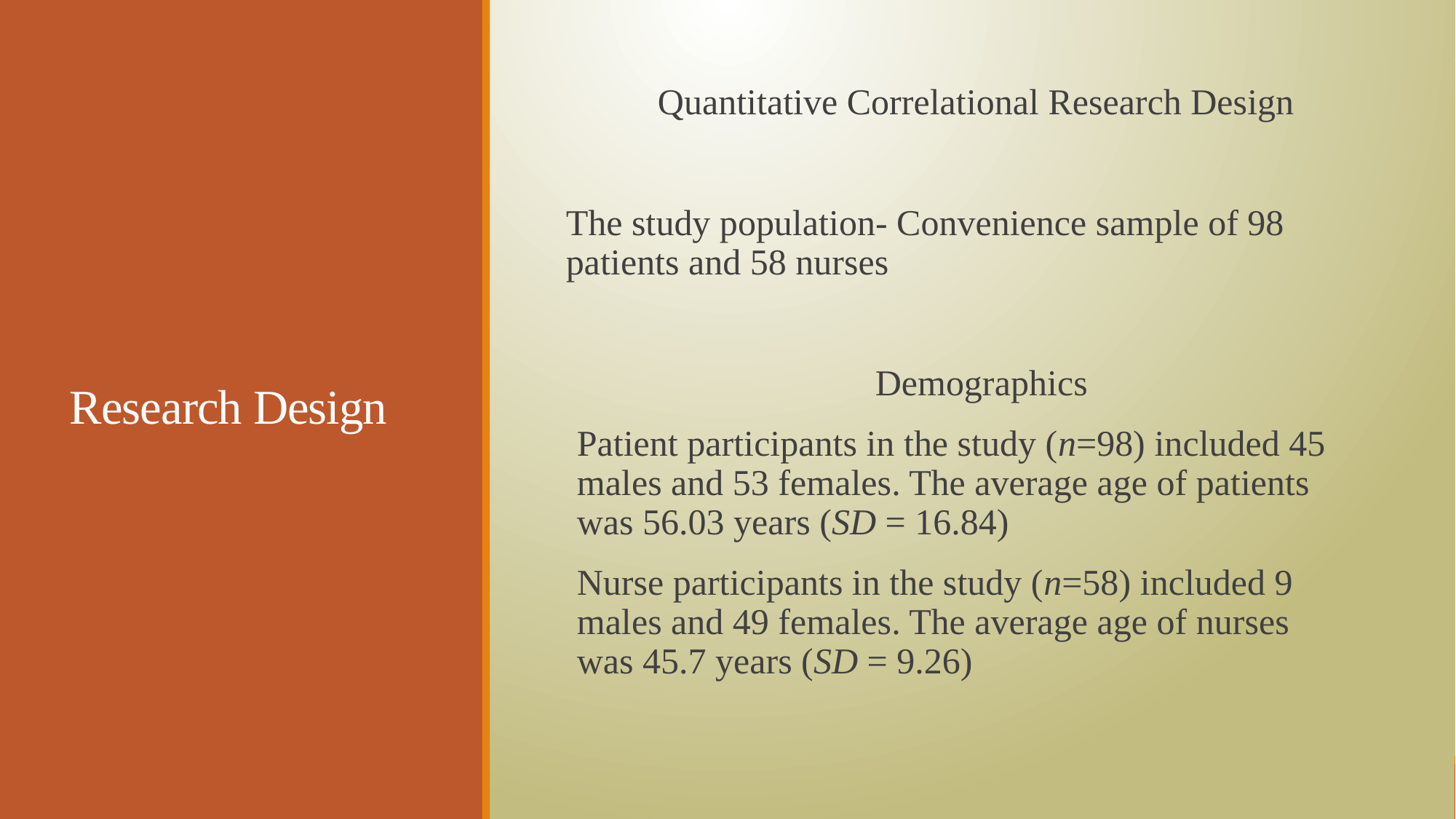

# Research Design
            Quantitative Correlational Research Design

The study population- Convenience sample of 98 patients and 58 nurses

                                  Demographics
Patient participants in the study (n=98) included 45 males and 53 females. The average age of patients was 56.03 years (SD = 16.84)
Nurse participants in the study (n=58) included 9 males and 49 females. The average age of nurses was 45.7 years (SD = 9.26)